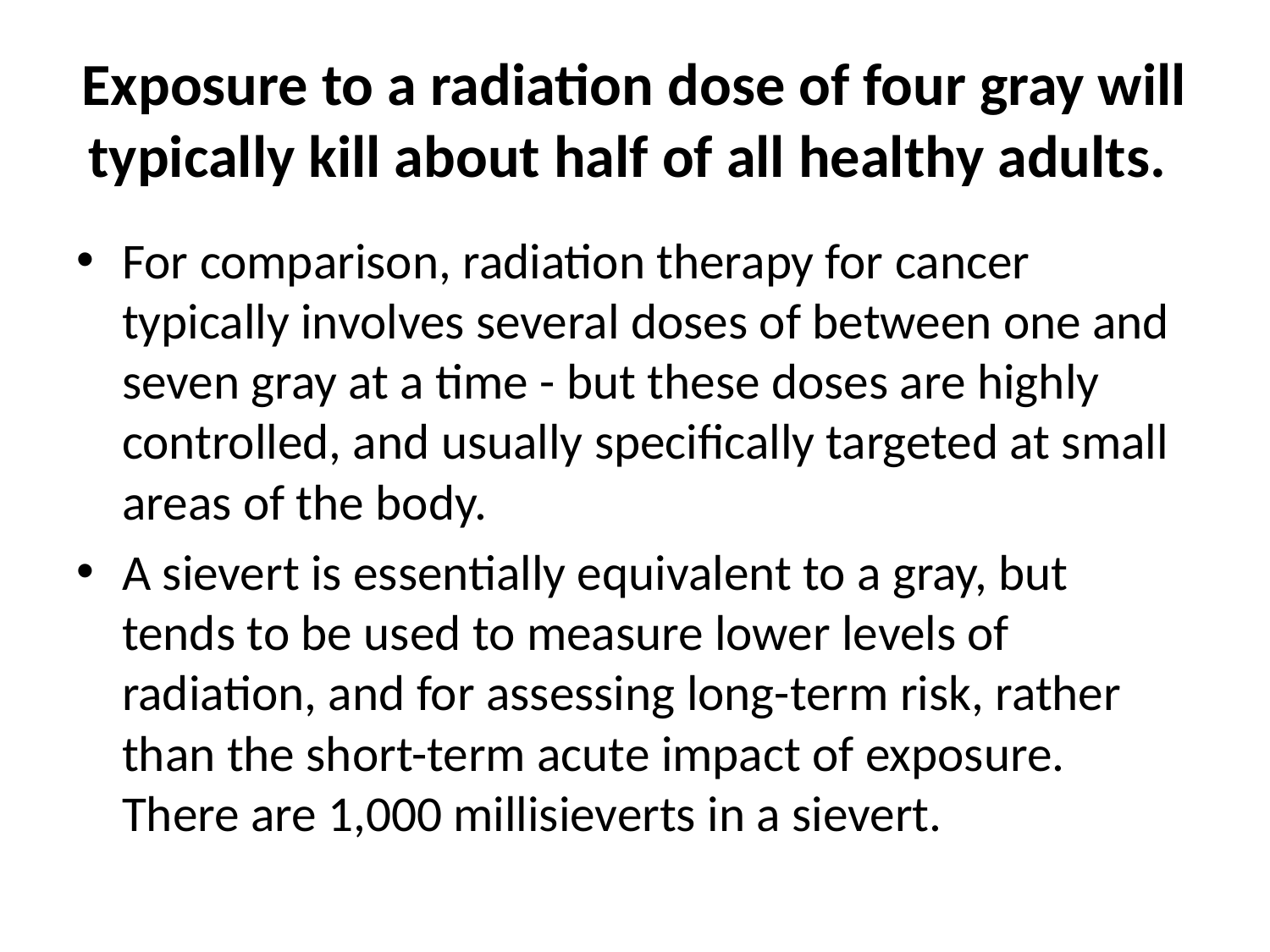

# Exposure to a radiation dose of four gray will typically kill about half of all healthy adults.
For comparison, radiation therapy for cancer typically involves several doses of between one and seven gray at a time - but these doses are highly controlled, and usually specifically targeted at small areas of the body.
A sievert is essentially equivalent to a gray, but tends to be used to measure lower levels of radiation, and for assessing long-term risk, rather than the short-term acute impact of exposure. There are 1,000 millisieverts in a sievert.